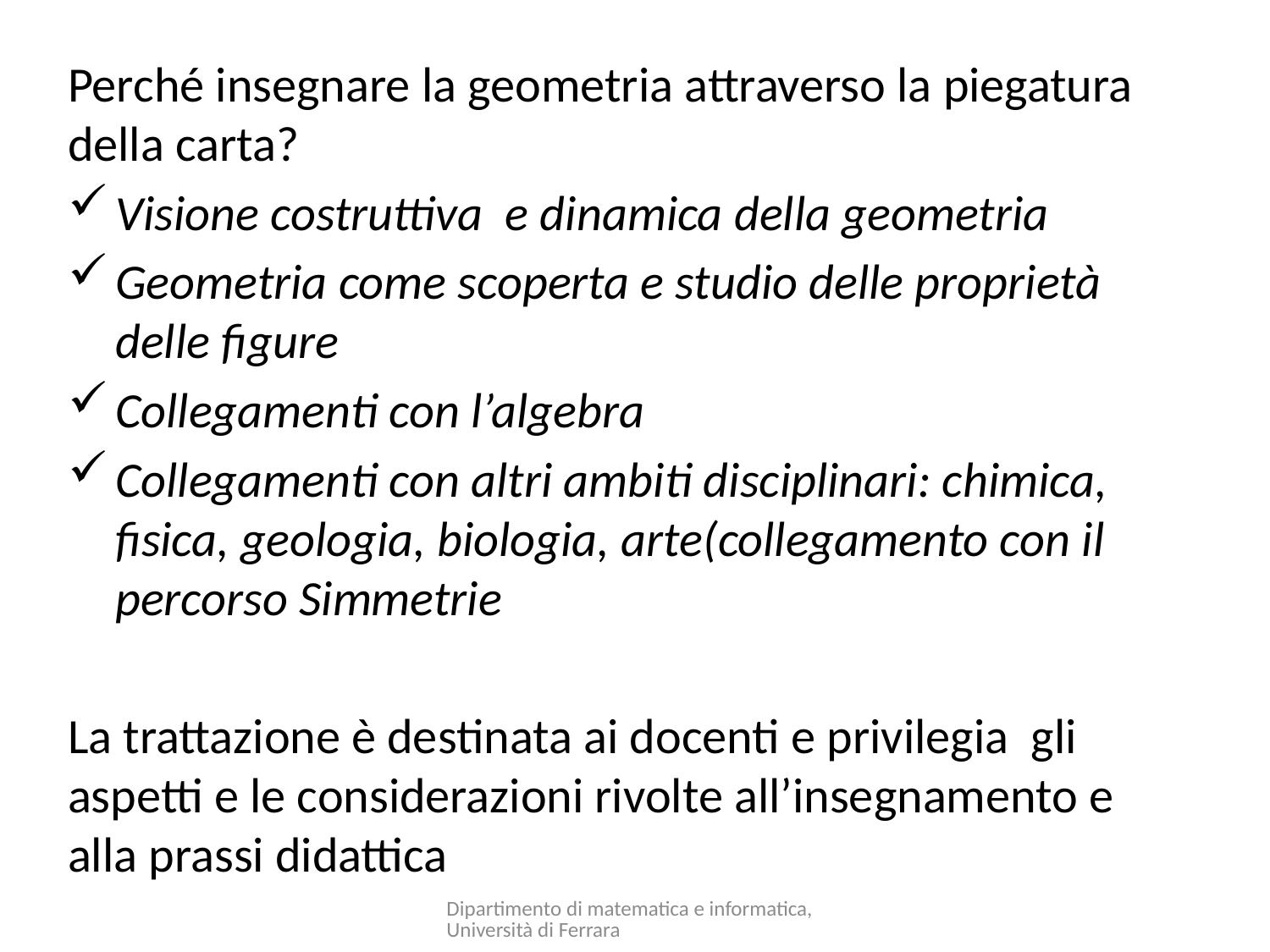

Perché insegnare la geometria attraverso la piegatura della carta?
Visione costruttiva  e dinamica della geometria
Geometria come scoperta e studio delle proprietà delle figure
Collegamenti con l’algebra
Collegamenti con altri ambiti disciplinari: chimica, fisica, geologia, biologia, arte(collegamento con il percorso Simmetrie

La trattazione è destinata ai docenti e privilegia  gli aspetti e le considerazioni rivolte all’insegnamento e alla prassi didattica

Dipartimento di matematica e informatica, Università di Ferrara